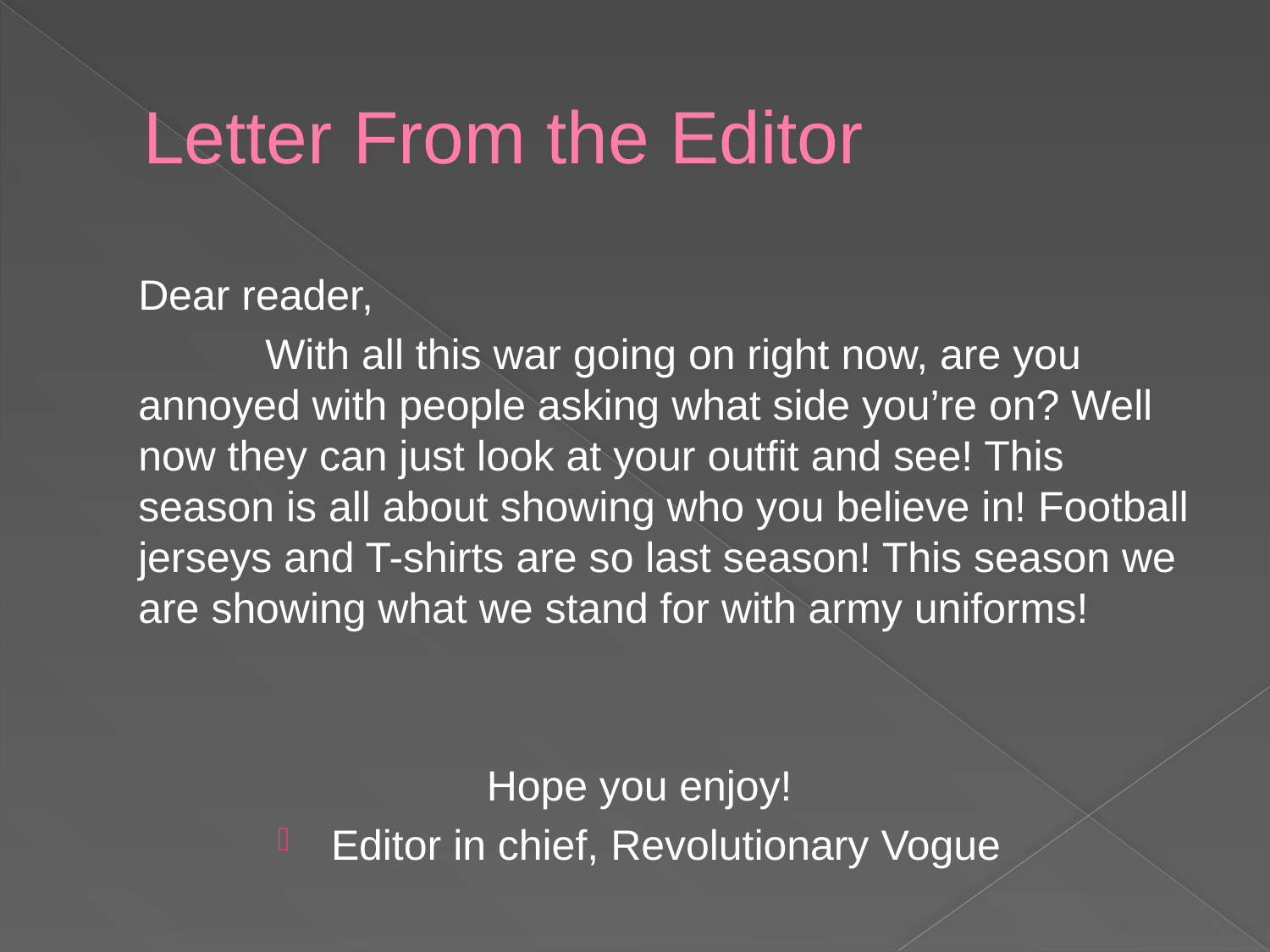

# Letter From the Editor
	Dear reader,
		With all this war going on right now, are you annoyed with people asking what side you’re on? Well now they can just look at your outfit and see! This season is all about showing who you believe in! Football jerseys and T-shirts are so last season! This season we are showing what we stand for with army uniforms!

Hope you enjoy!
Editor in chief, Revolutionary Vogue